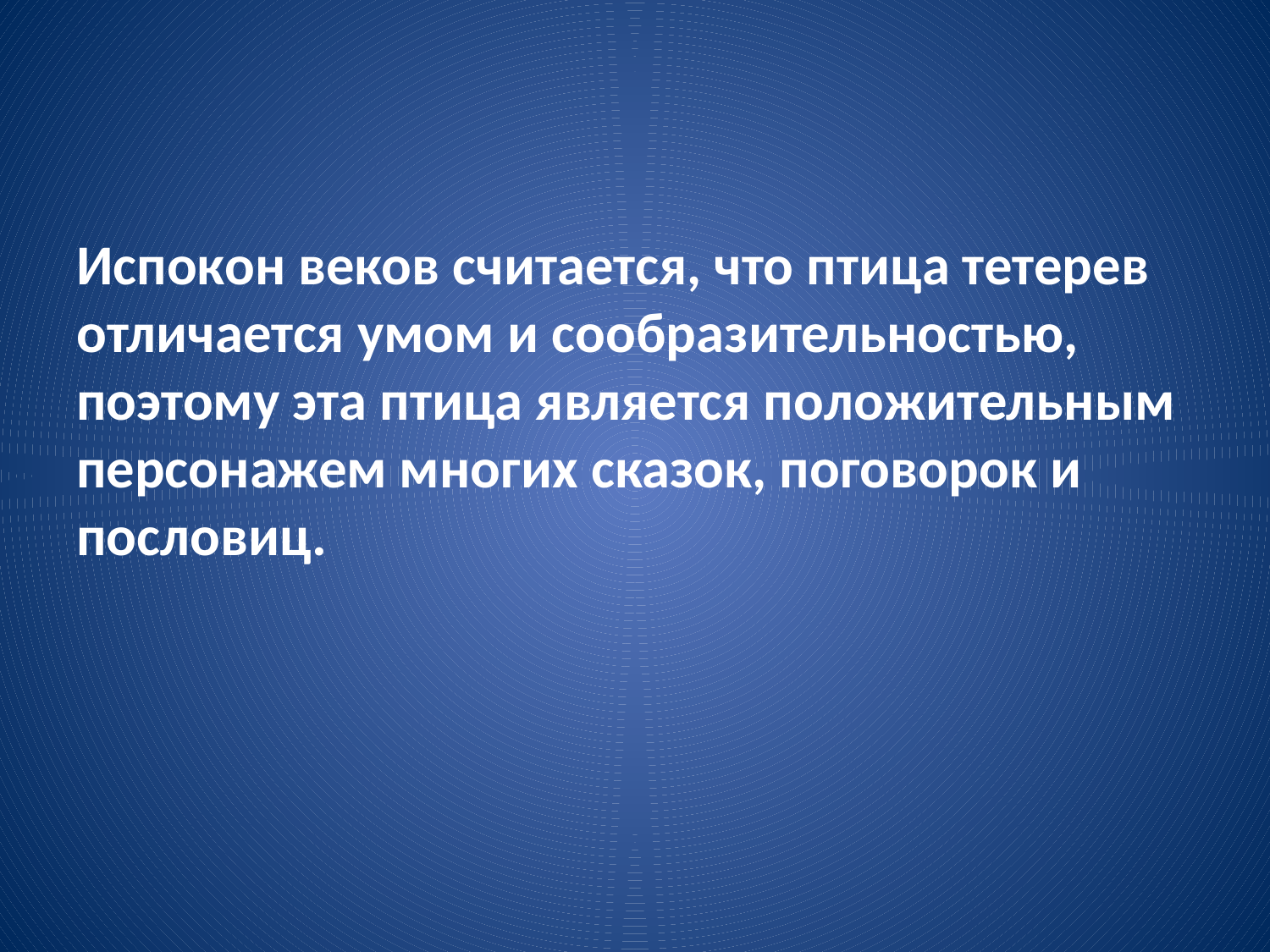

#
Испокон веков считается, что птица тетерев отличается умом и сообразительностью, поэтому эта птица является положительным персонажем многих сказок, поговорок и пословиц.